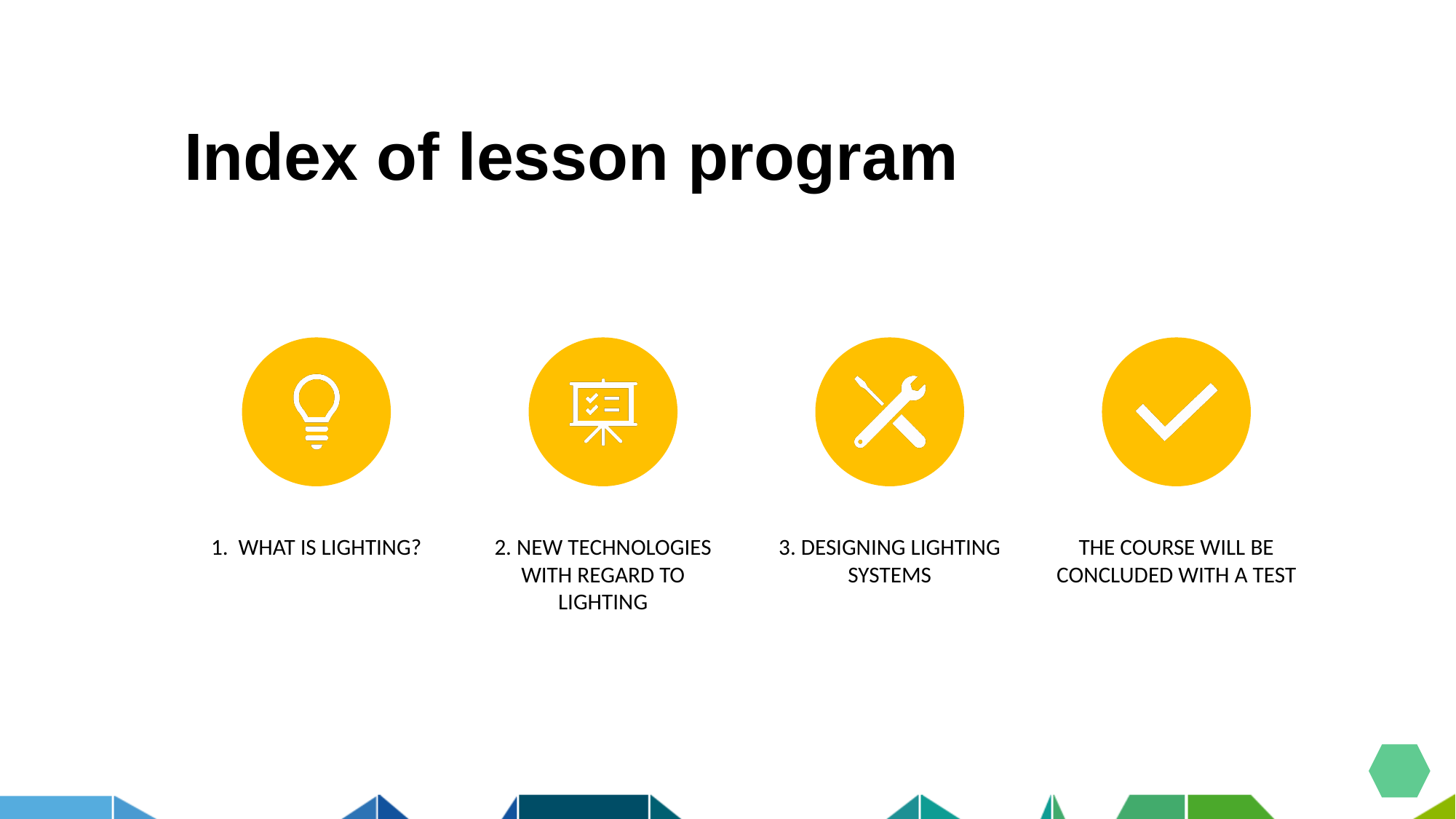

# Index of lesson program
1.  What is Lighting?
2. New technologies with regard to lighting
3. Designing lighting systems
The course will be concluded with a test